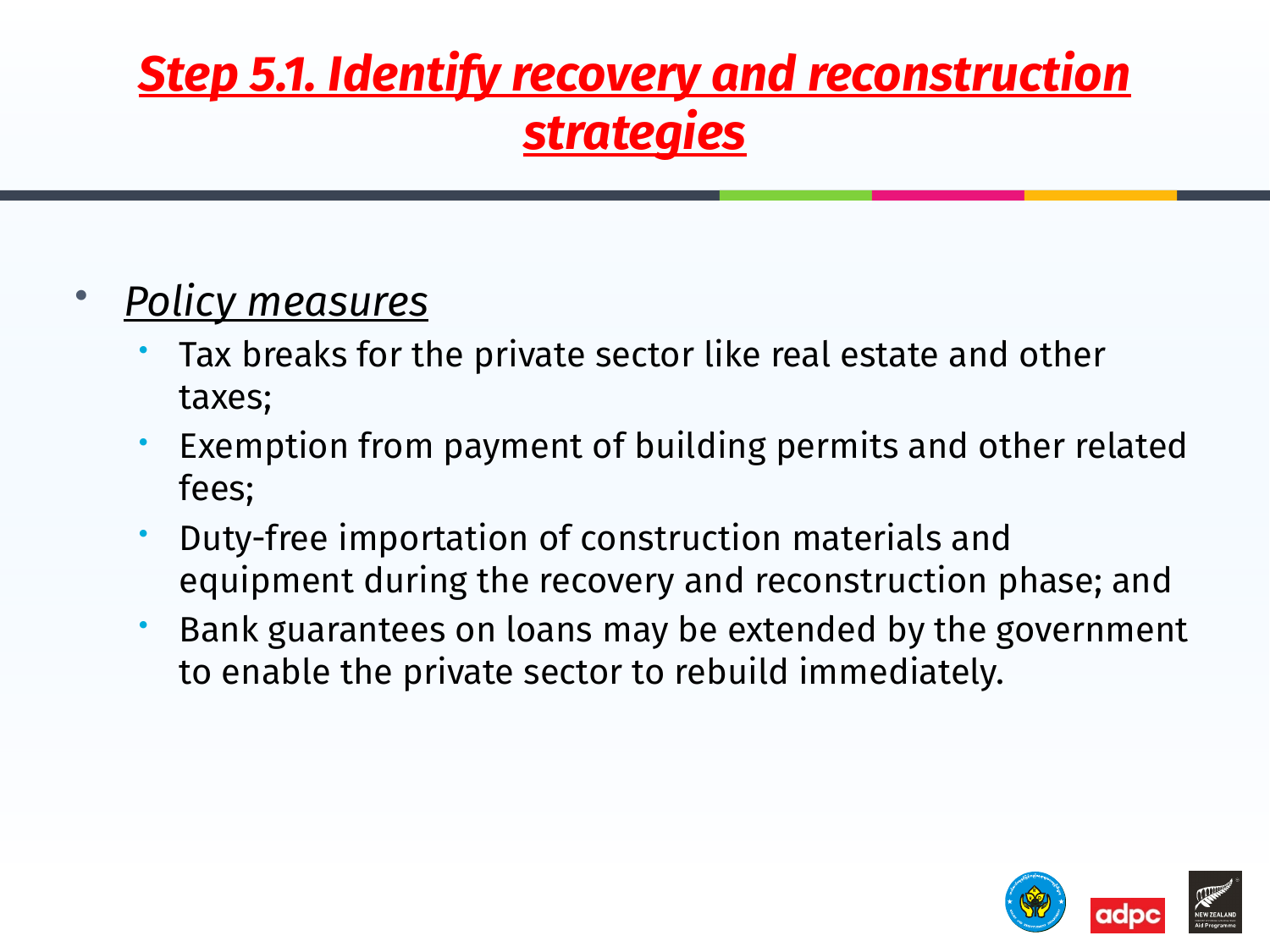

# Step 5.1. Identify recovery and reconstruction strategies

Policy measures
Tax breaks for the private sector like real estate and other taxes;
Exemption from payment of building permits and other related fees;
Duty-free importation of construction materials and equipment during the recovery and reconstruction phase; and
Bank guarantees on loans may be extended by the government to enable the private sector to rebuild immediately.